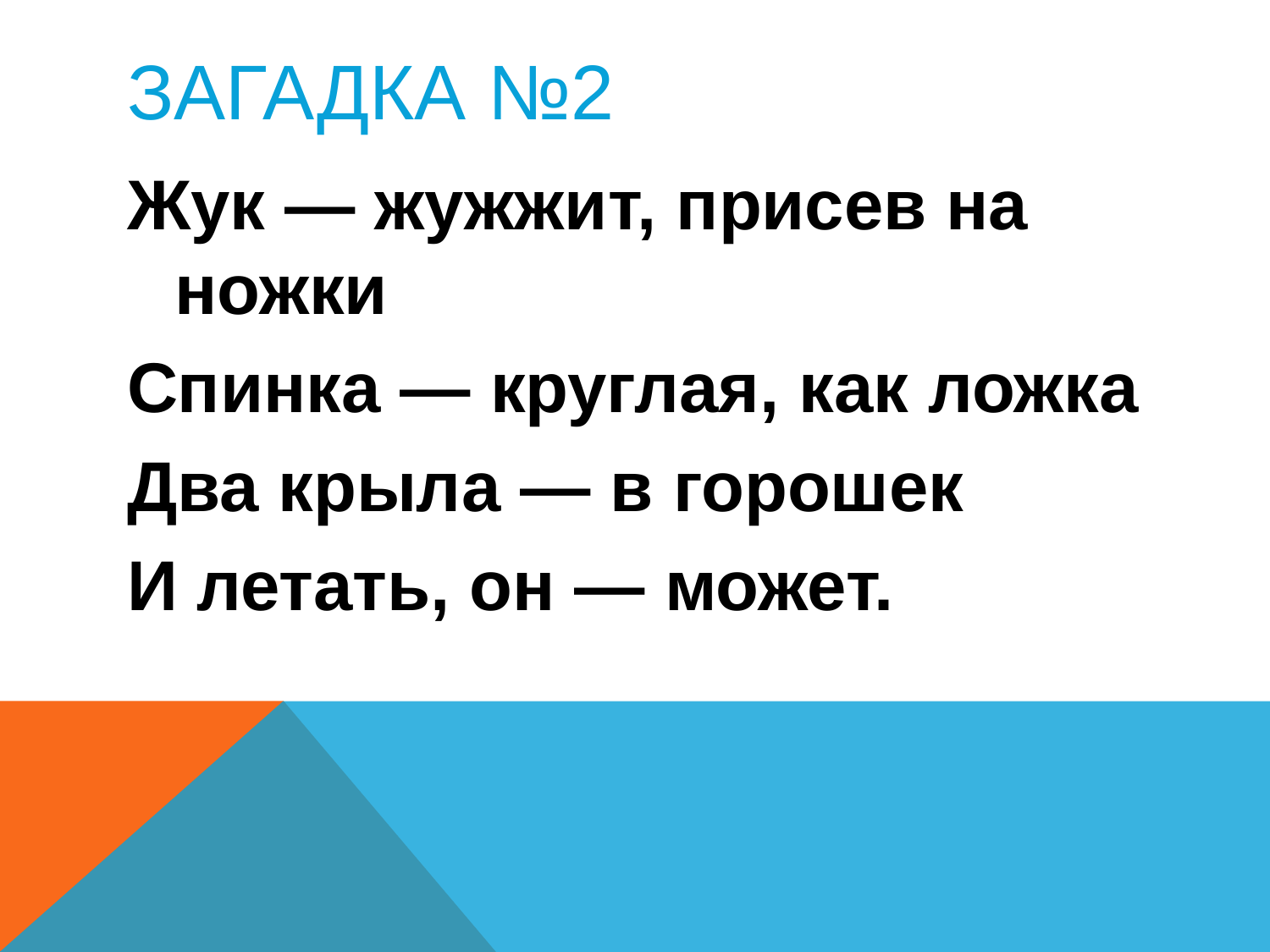

# ЗАГАДКА №2
Жук — жужжит, присев на ножки
Спинка — круглая, как ложка
Два крыла — в горошек
И летать, он — может.